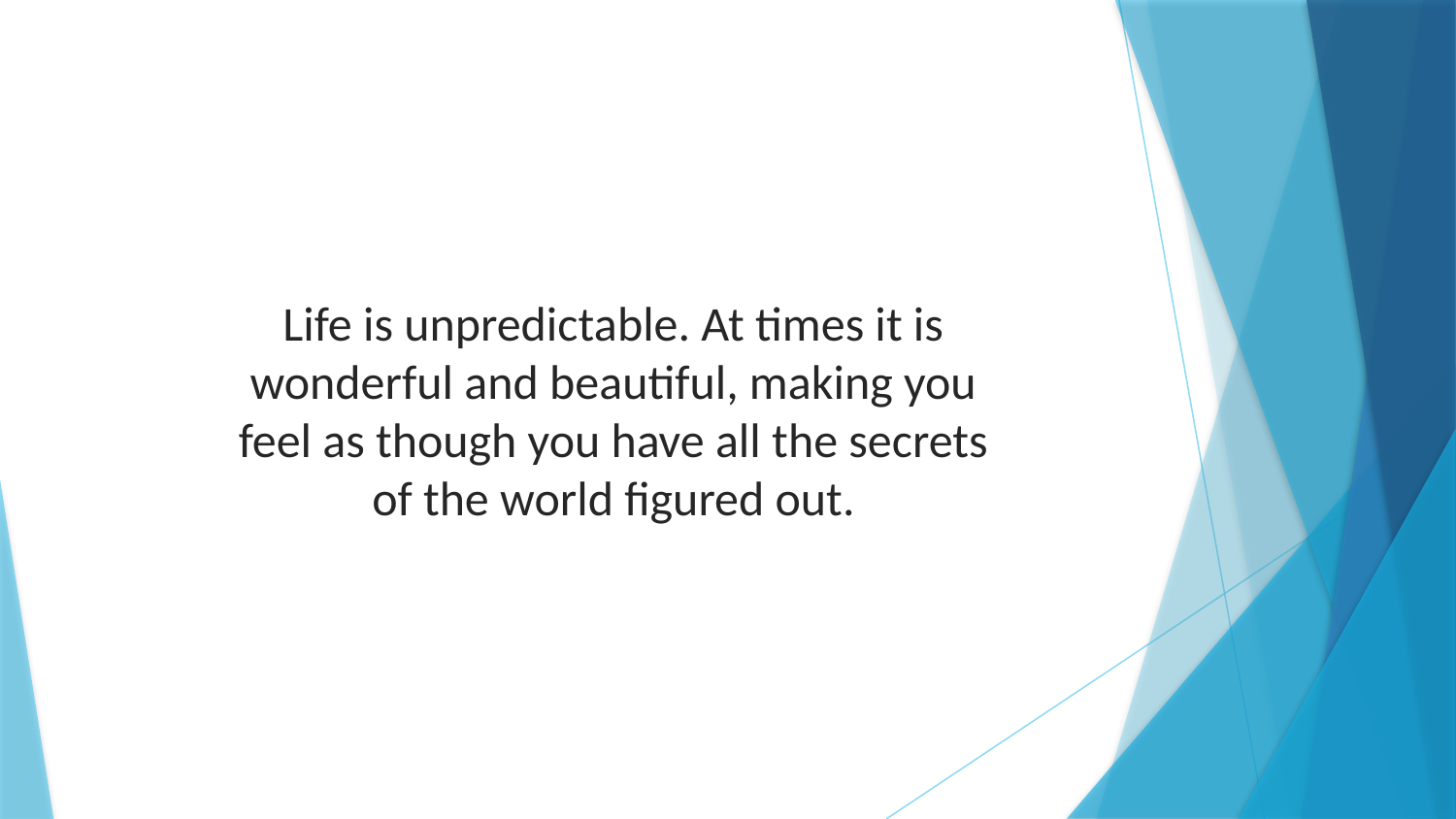

Life is unpredictable. At times it is wonderful and beautiful, making you feel as though you have all the secrets of the world figured out.